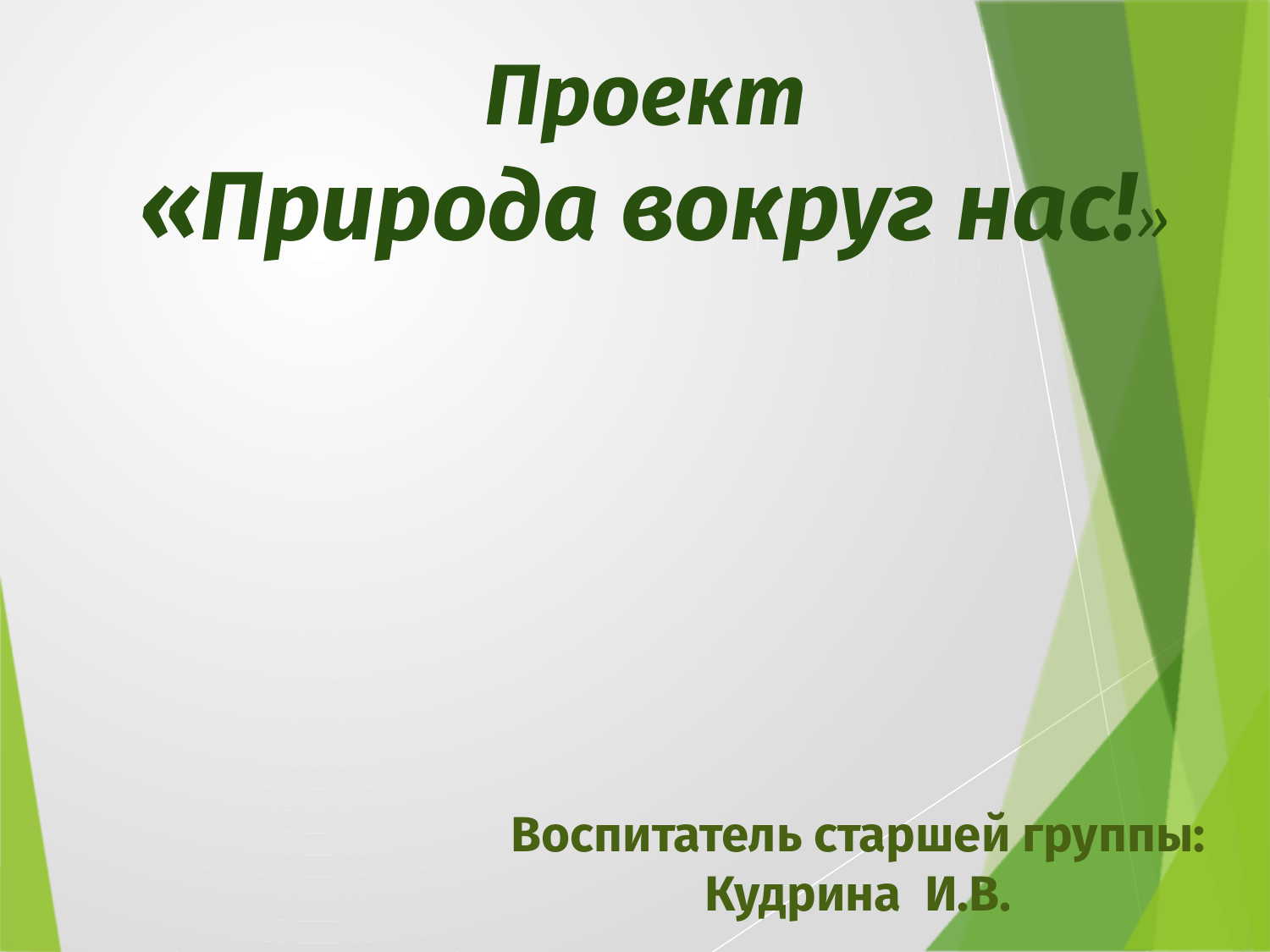

# Проект «Природа вокруг нас!»
Воспитатель старшей группы: Кудрина  И.В.